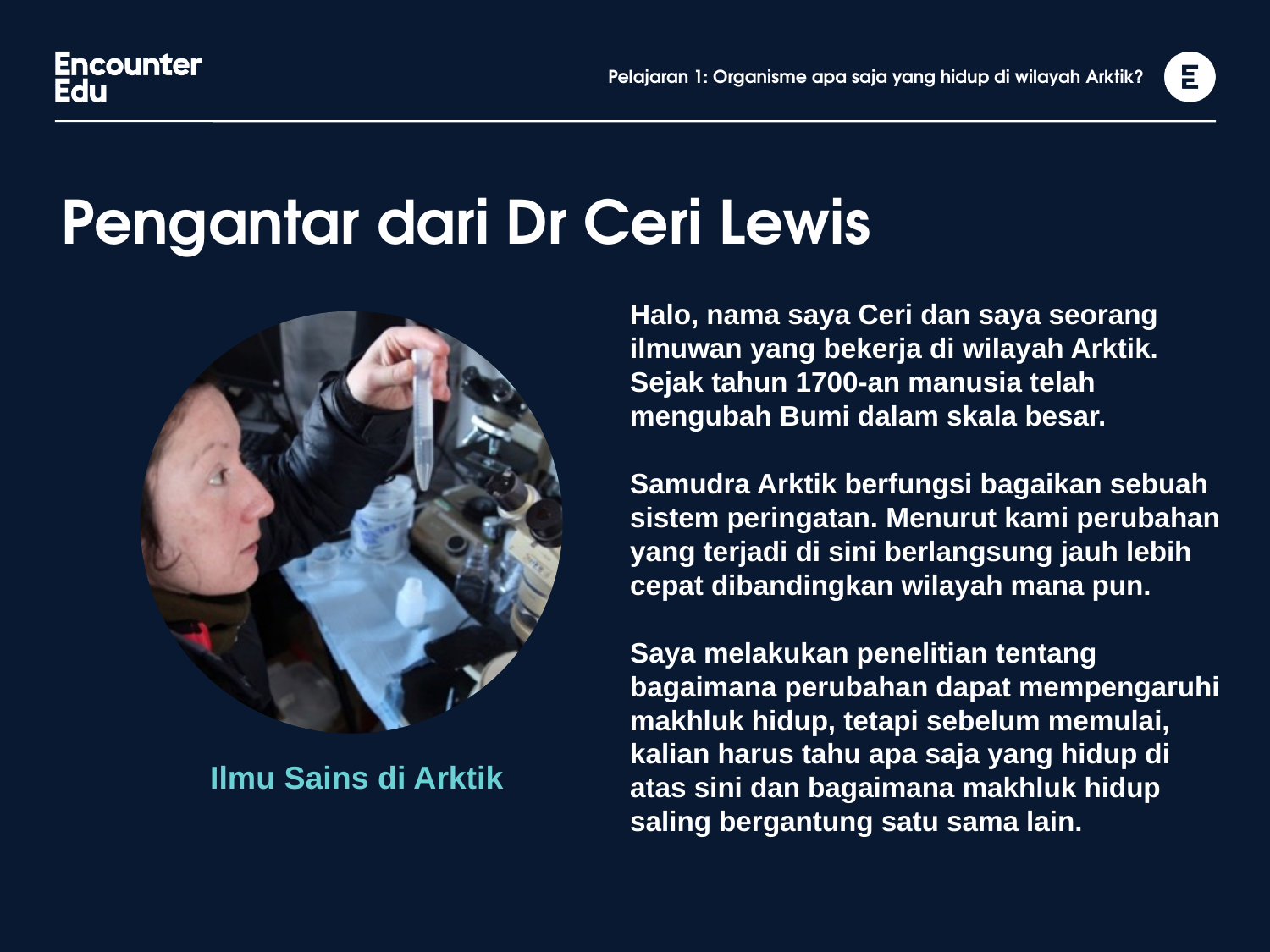

# Pelajaran 1: Organisme apa saja yang hidup di wilayah Arktik?
Pengantar dari Dr Ceri Lewis
Halo, nama saya Ceri dan saya seorang ilmuwan yang bekerja di wilayah Arktik. Sejak tahun 1700-an manusia telah mengubah Bumi dalam skala besar.

Samudra Arktik berfungsi bagaikan sebuah sistem peringatan. Menurut kami perubahan yang terjadi di sini berlangsung jauh lebih cepat dibandingkan wilayah mana pun.

Saya melakukan penelitian tentang bagaimana perubahan dapat mempengaruhi makhluk hidup, tetapi sebelum memulai, kalian harus tahu apa saja yang hidup di atas sini dan bagaimana makhluk hidup saling bergantung satu sama lain.

Ilmu Sains di Arktik